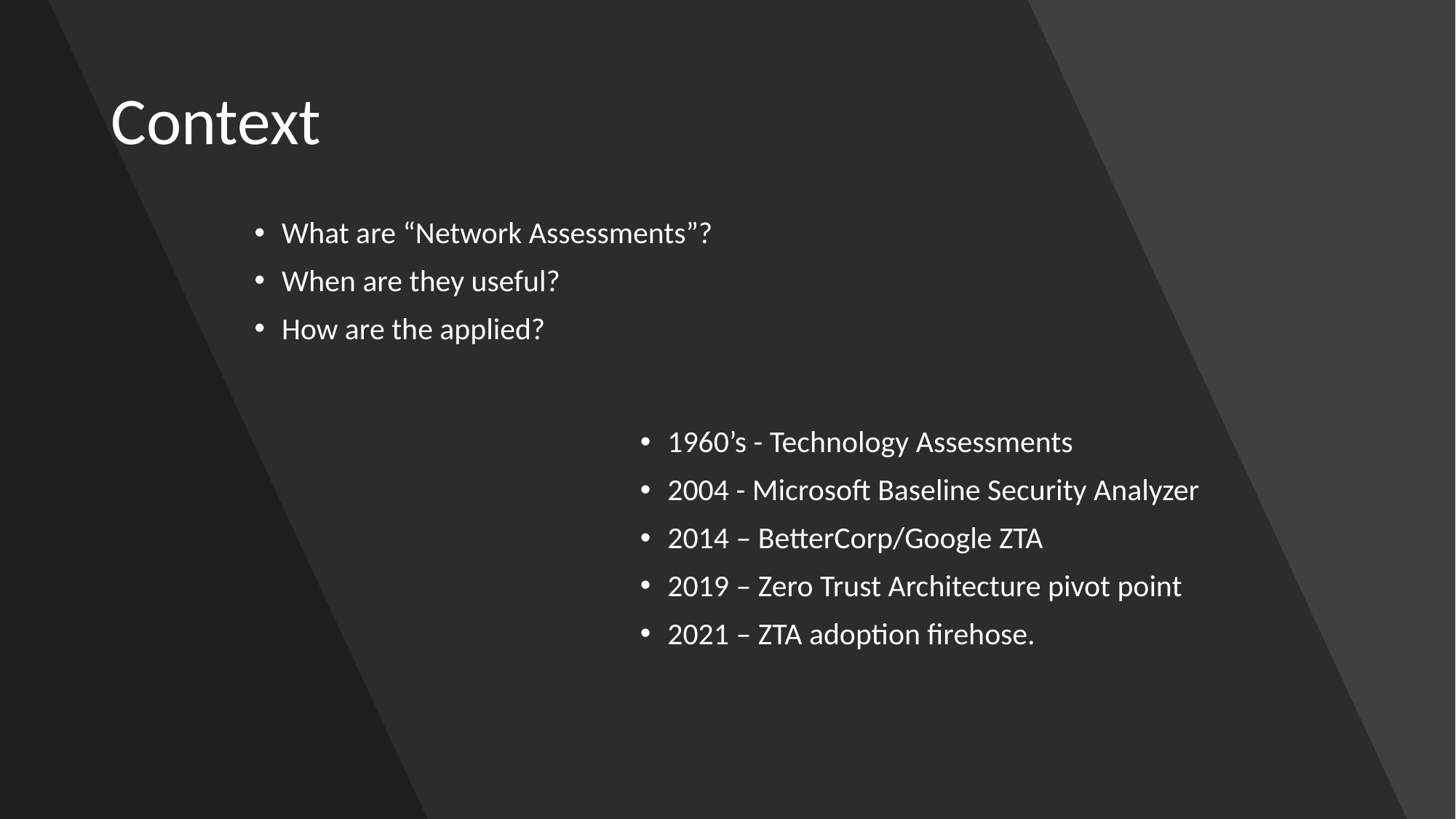

# Context
What are “Network Assessments”?
When are they useful?
How are the applied?
1960’s - Technology Assessments
2004 - Microsoft Baseline Security Analyzer
2014 – BetterCorp/Google ZTA
2019 – Zero Trust Architecture pivot point
2021 – ZTA adoption firehose.